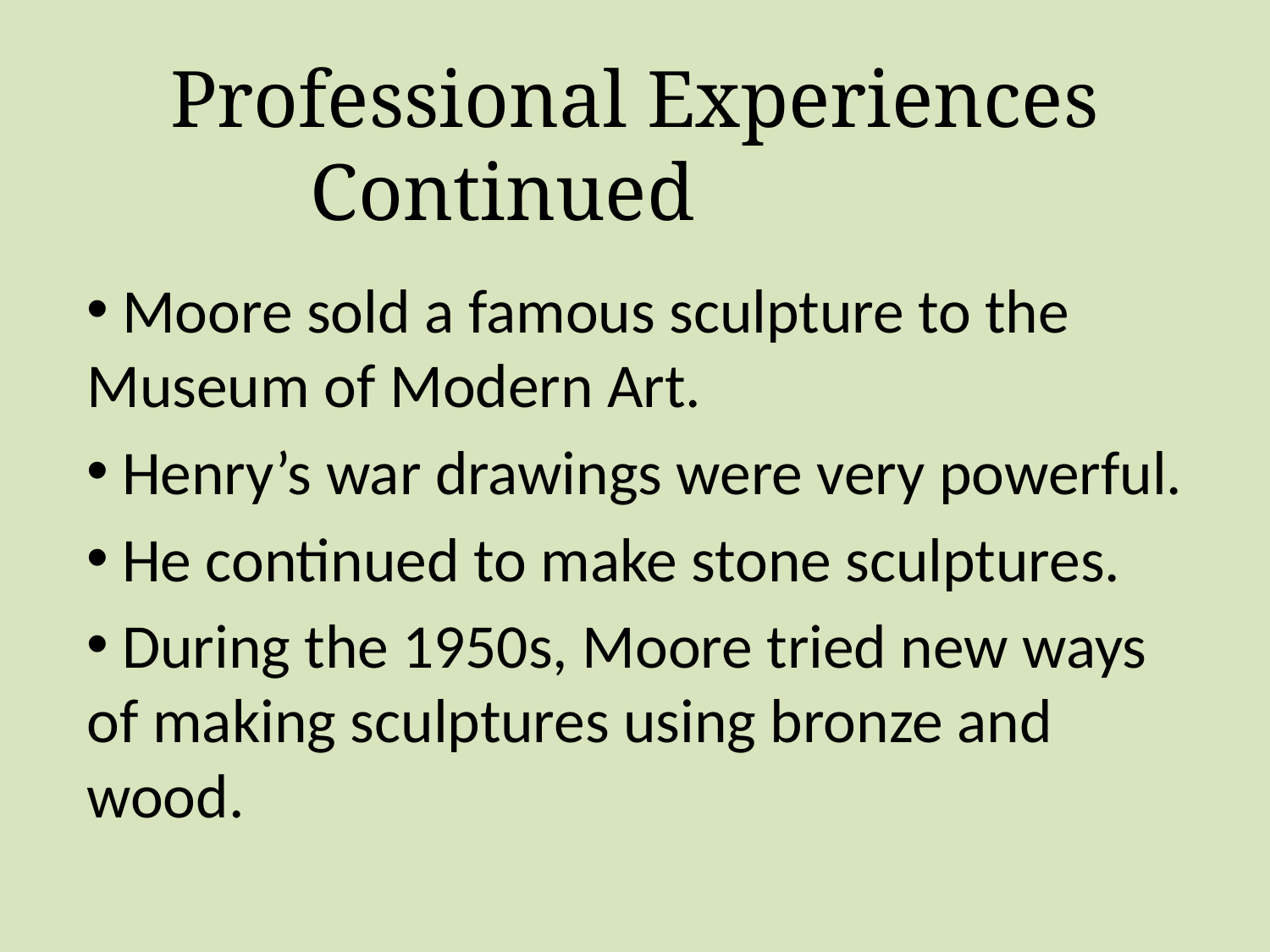

# Professional Experiences Continued
 Moore sold a famous sculpture to the Museum of Modern Art.
 Henry’s war drawings were very powerful.
 He continued to make stone sculptures.
 During the 1950s, Moore tried new ways of making sculptures using bronze and wood.